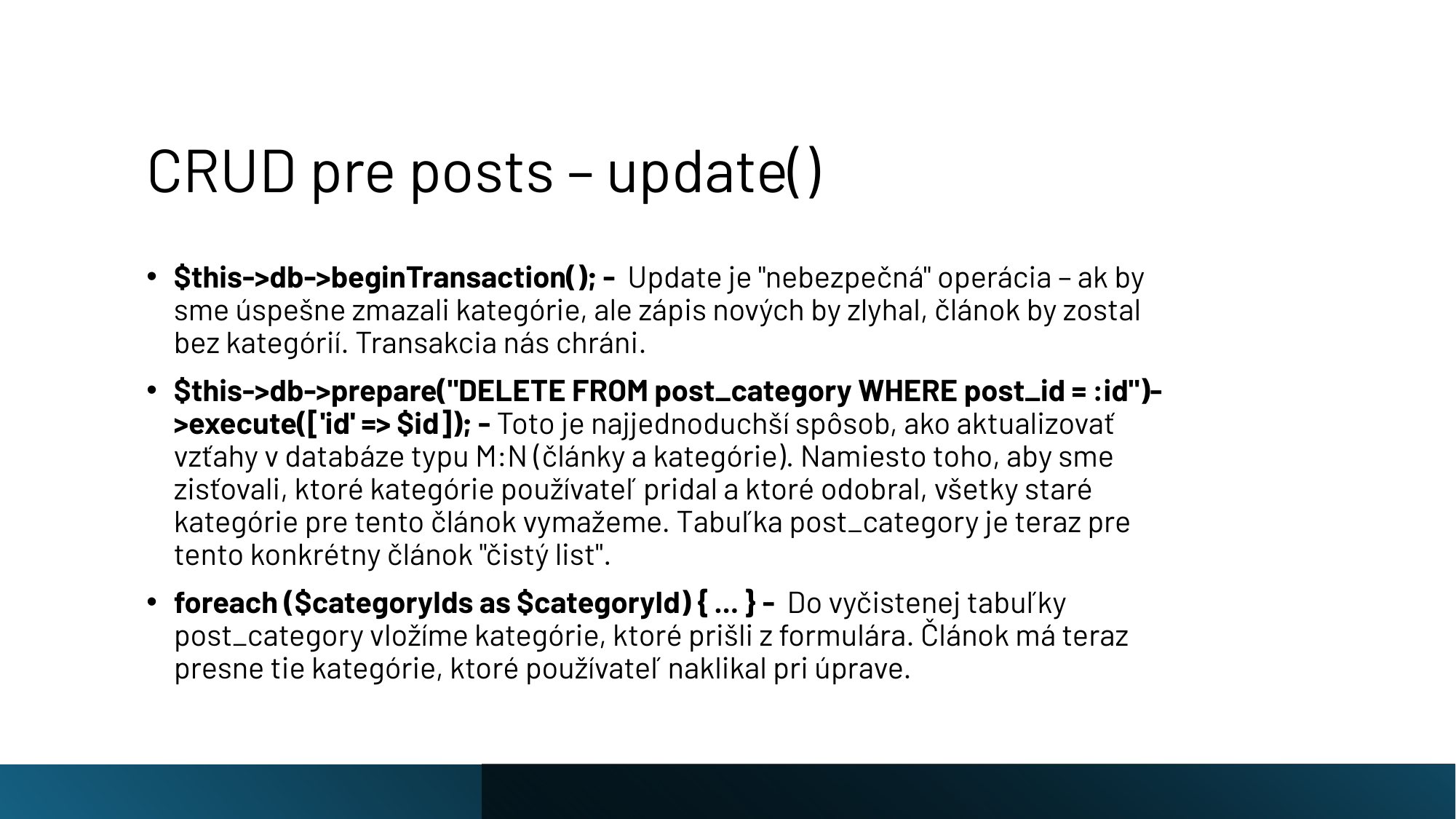

# CRUD pre posts – update()
$this->db->beginTransaction(); -  Update je "nebezpečná" operácia – ak by sme úspešne zmazali kategórie, ale zápis nových by zlyhal, článok by zostal bez kategórií. Transakcia nás chráni.
$this->db->prepare("DELETE FROM post_category WHERE post_id = :id")->execute(['id' => $id]); - Toto je najjednoduchší spôsob, ako aktualizovať vzťahy v databáze typu M:N (články a kategórie). Namiesto toho, aby sme zisťovali, ktoré kategórie používateľ pridal a ktoré odobral, všetky staré kategórie pre tento článok vymažeme. Tabuľka post_category je teraz pre tento konkrétny článok "čistý list".
foreach ($categoryIds as $categoryId) { ... } -  Do vyčistenej tabuľky post_category vložíme kategórie, ktoré prišli z formulára. Článok má teraz presne tie kategórie, ktoré používateľ naklikal pri úprave.